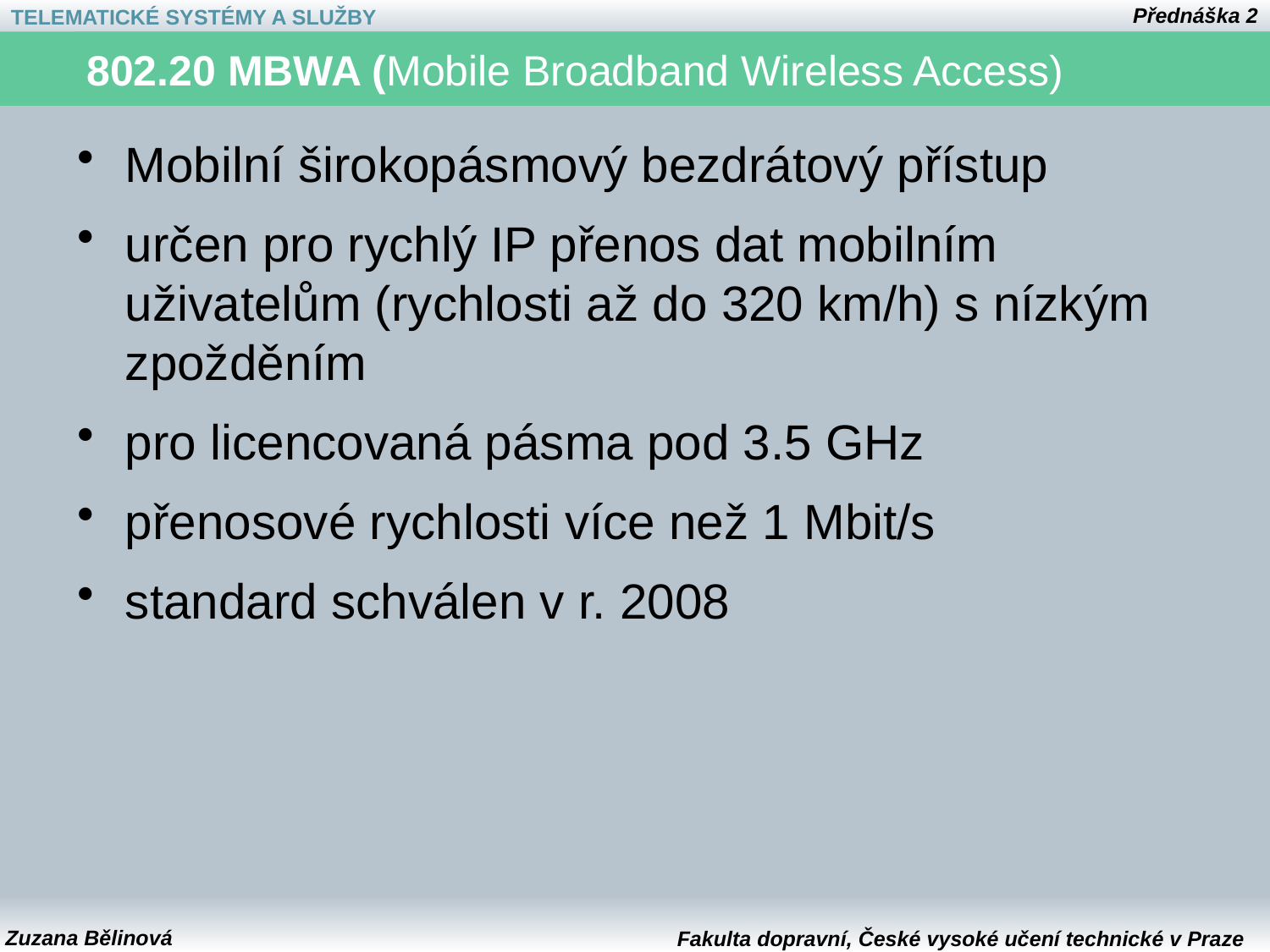

# 802.20 MBWA (Mobile Broadband Wireless Access)
Mobilní širokopásmový bezdrátový přístup
určen pro rychlý IP přenos dat mobilním uživatelům (rychlosti až do 320 km/h) s nízkým zpožděním
pro licencovaná pásma pod 3.5 GHz
přenosové rychlosti více než 1 Mbit/s
standard schválen v r. 2008